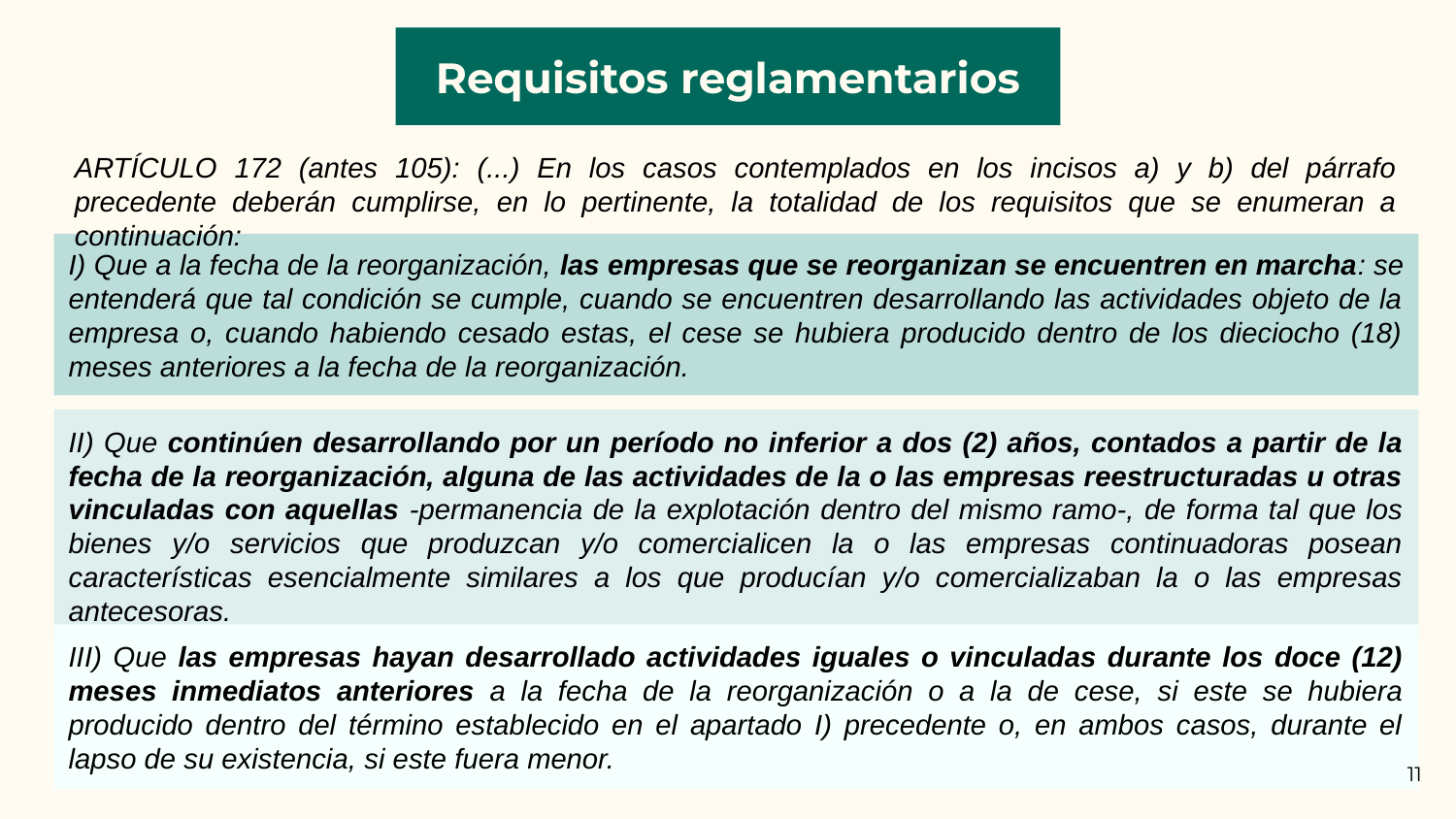

# Requisitos reglamentarios
ARTÍCULO 172 (antes 105): (...) En los casos contemplados en los incisos a) y b) del párrafo precedente deberán cumplirse, en lo pertinente, la totalidad de los requisitos que se enumeran a continuación:
I) Que a la fecha de la reorganización, las empresas que se reorganizan se encuentren en marcha: se entenderá que tal condición se cumple, cuando se encuentren desarrollando las actividades objeto de la empresa o, cuando habiendo cesado estas, el cese se hubiera producido dentro de los dieciocho (18) meses anteriores a la fecha de la reorganización.
II) Que continúen desarrollando por un período no inferior a dos (2) años, contados a partir de la fecha de la reorganización, alguna de las actividades de la o las empresas reestructuradas u otras vinculadas con aquellas -permanencia de la explotación dentro del mismo ramo-, de forma tal que los bienes y/o servicios que produzcan y/o comercialicen la o las empresas continuadoras posean características esencialmente similares a los que producían y/o comercializaban la o las empresas antecesoras.
III) Que las empresas hayan desarrollado actividades iguales o vinculadas durante los doce (12) meses inmediatos anteriores a la fecha de la reorganización o a la de cese, si este se hubiera producido dentro del término establecido en el apartado I) precedente o, en ambos casos, durante el lapso de su existencia, si este fuera menor.
11